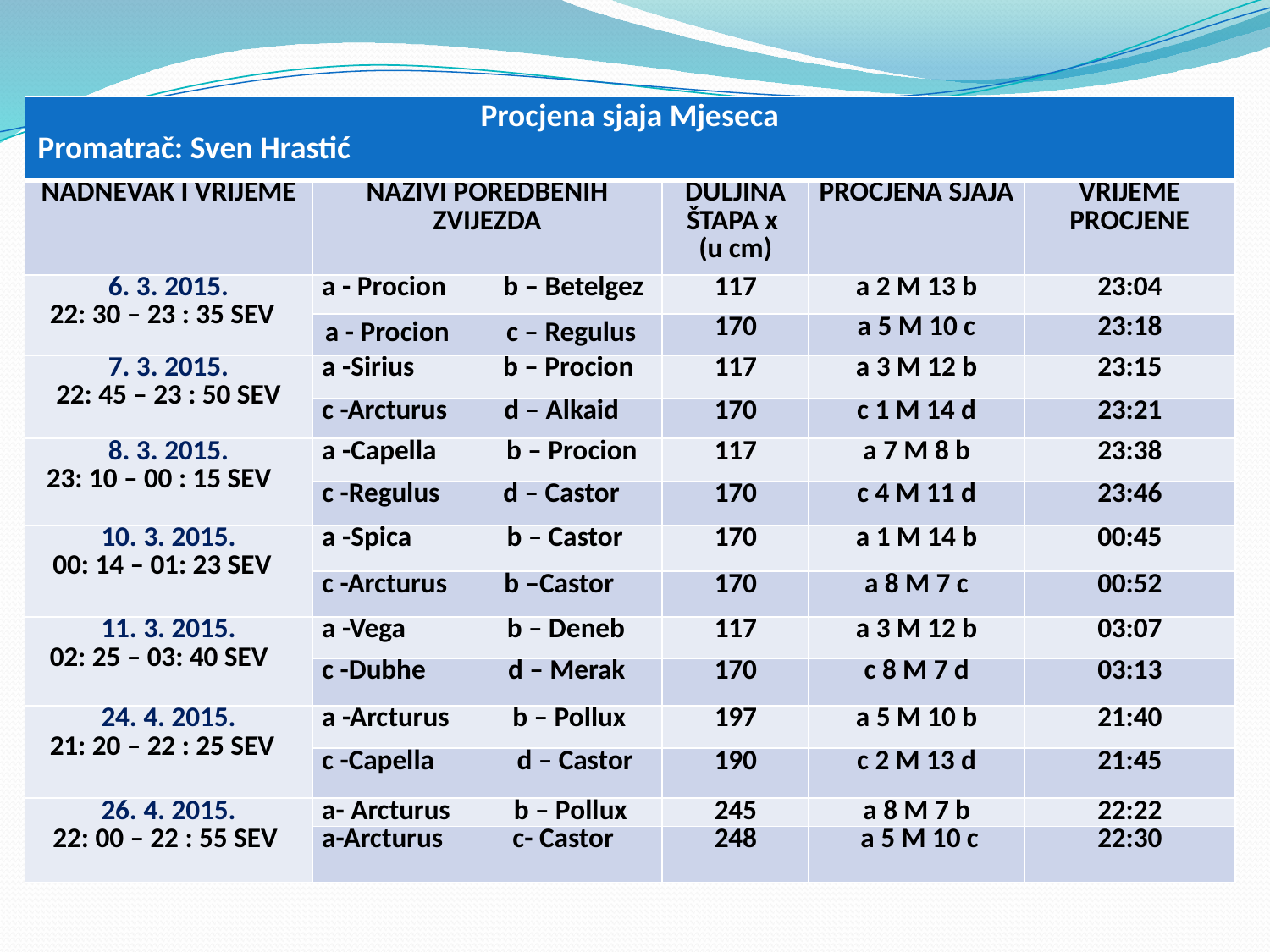

| Procjena sjaja Mjeseca Promatrač: Sven Hrastić |  |  |  |  |
| --- | --- | --- | --- | --- |
| NADNEVAK I VRIJEME | NAZIVI POREDBENIH ZVIJEZDA | DULJINA ŠTAPA x (u cm) | PROCJENA SJAJA | VRIJEME PROCJENE |
| 6. 3. 2015. 22: 30 – 23 : 35 SEV | a - Procion b – Betelgez | 117 | a 2 M 13 b | 23:04 |
|  | a - Procion c – Regulus | 170 | a 5 M 10 c | 23:18 |
| 7. 3. 2015. 22: 45 – 23 : 50 SEV | a -Sirius b – Procion | 117 | a 3 M 12 b | 23:15 |
|  | c -Arcturus d – Alkaid | 170 | c 1 M 14 d | 23:21 |
| 8. 3. 2015. 23: 10 – 00 : 15 SEV | a -Capella b – Procion | 117 | a 7 M 8 b | 23:38 |
|  | c -Regulus d – Castor | 170 | c 4 M 11 d | 23:46 |
| 10. 3. 2015. 00: 14 – 01: 23 SEV | a -Spica b – Castor | 170 | a 1 M 14 b | 00:45 |
|  | c -Arcturus b –Castor | 170 | a 8 M 7 c | 00:52 |
| 11. 3. 2015. 02: 25 – 03: 40 SEV | a -Vega b – Deneb | 117 | a 3 M 12 b | 03:07 |
|  | c -Dubhe d – Merak | 170 | c 8 M 7 d | 03:13 |
| 24. 4. 2015. 21: 20 – 22 : 25 SEV | a -Arcturus b – Pollux | 197 | a 5 M 10 b | 21:40 |
|  | c -Capella d – Castor | 190 | c 2 M 13 d | 21:45 |
| 26. 4. 2015. 22: 00 – 22 : 55 SEV | a- Arcturus b – Pollux | 245 | a 8 M 7 b | 22:22 |
|  | a-Arcturus c- Castor | 248 | a 5 M 10 c | 22:30 |